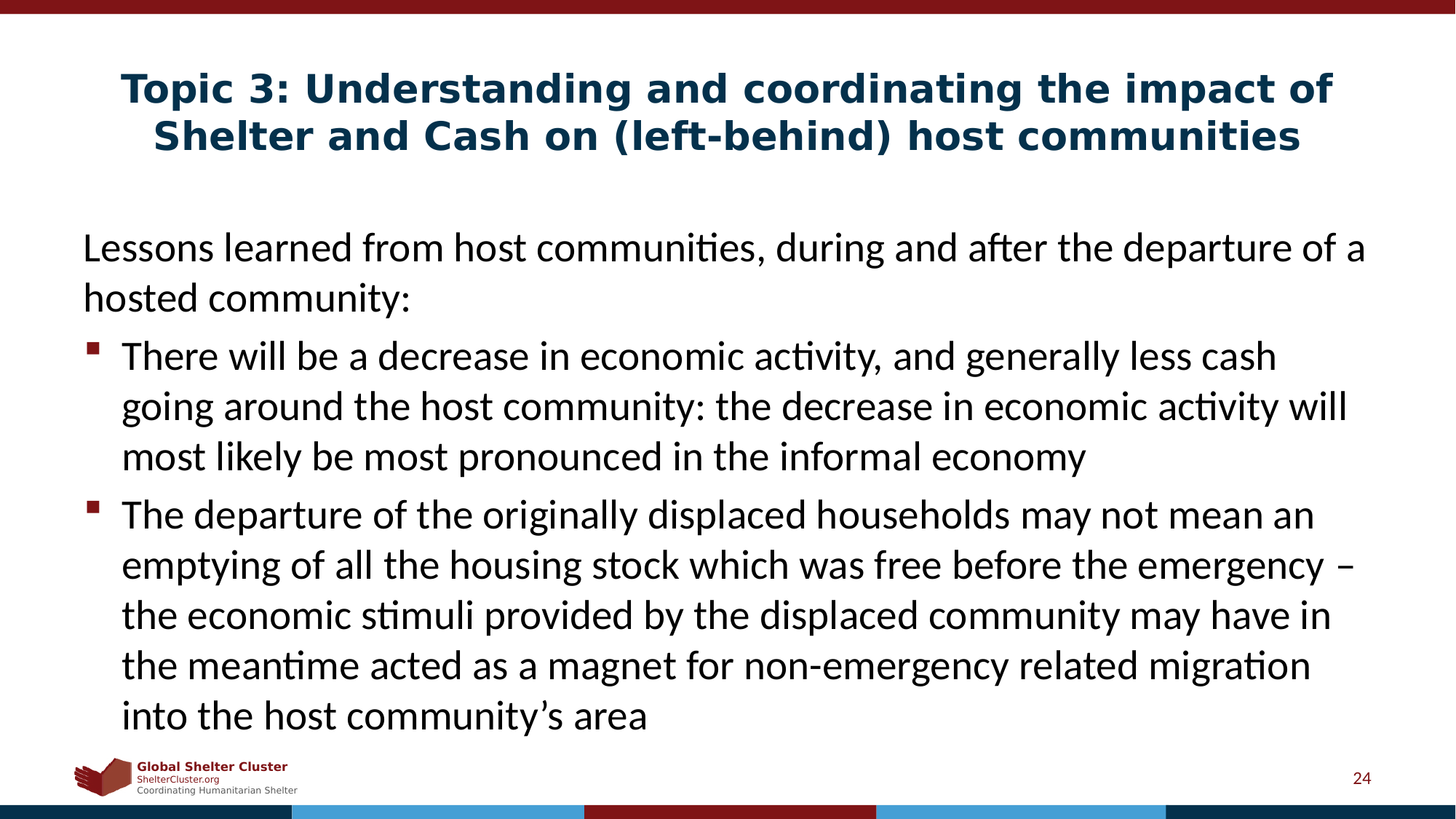

# Topic 3: Understanding and coordinating the impact of Shelter and Cash on (left-behind) host communities
Lessons learned from host communities, during and after the departure of a hosted community:
There will be a decrease in economic activity, and generally less cash going around the host community: the decrease in economic activity will most likely be most pronounced in the informal economy
The departure of the originally displaced households may not mean an emptying of all the housing stock which was free before the emergency – the economic stimuli provided by the displaced community may have in the meantime acted as a magnet for non-emergency related migration into the host community’s area

24